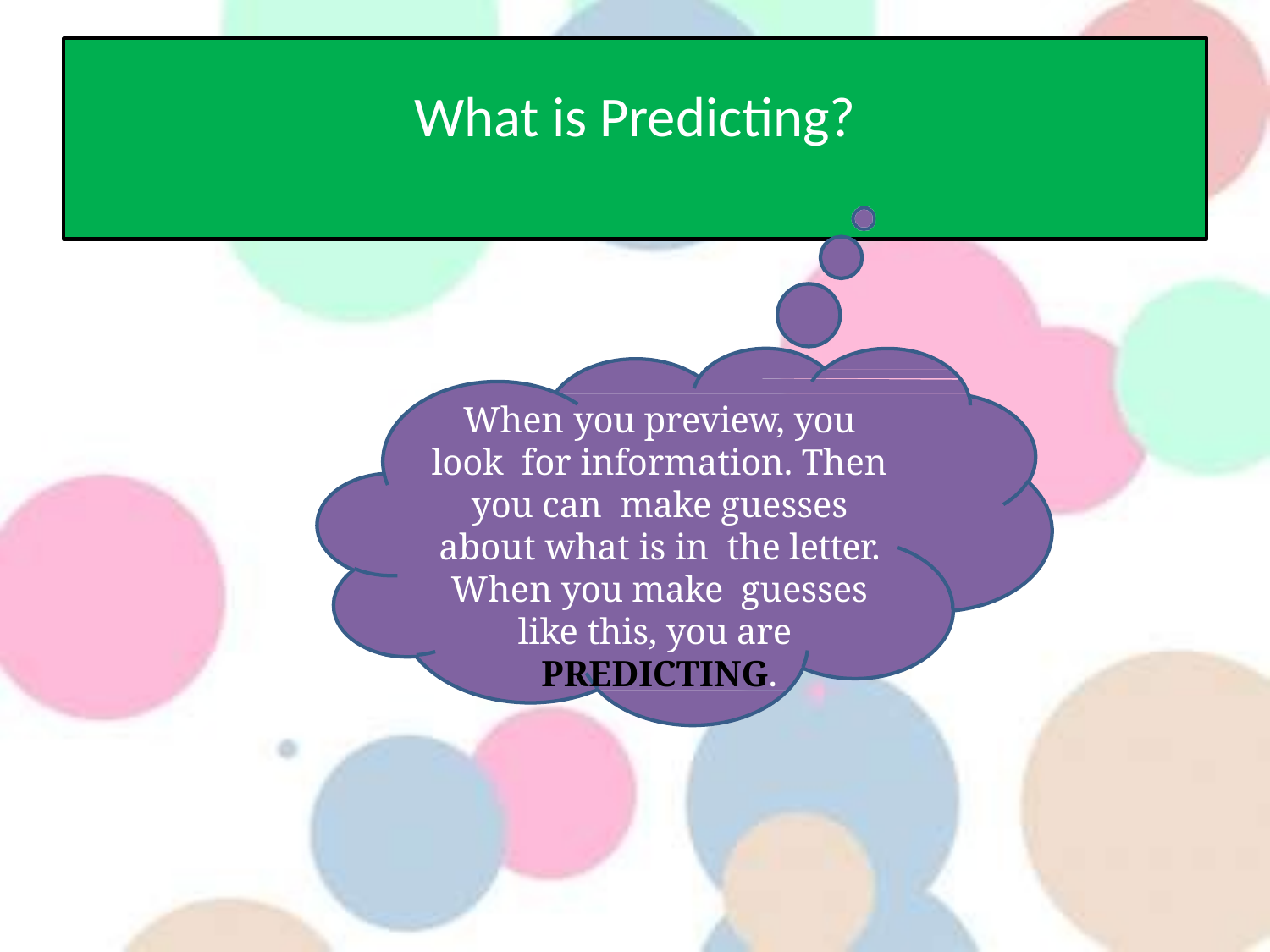

# What is Predicting?

When you preview, you look  for information. Then you can  make guesses about what is in  the letter. When you make  guesses like this, you are  PREDICTING.